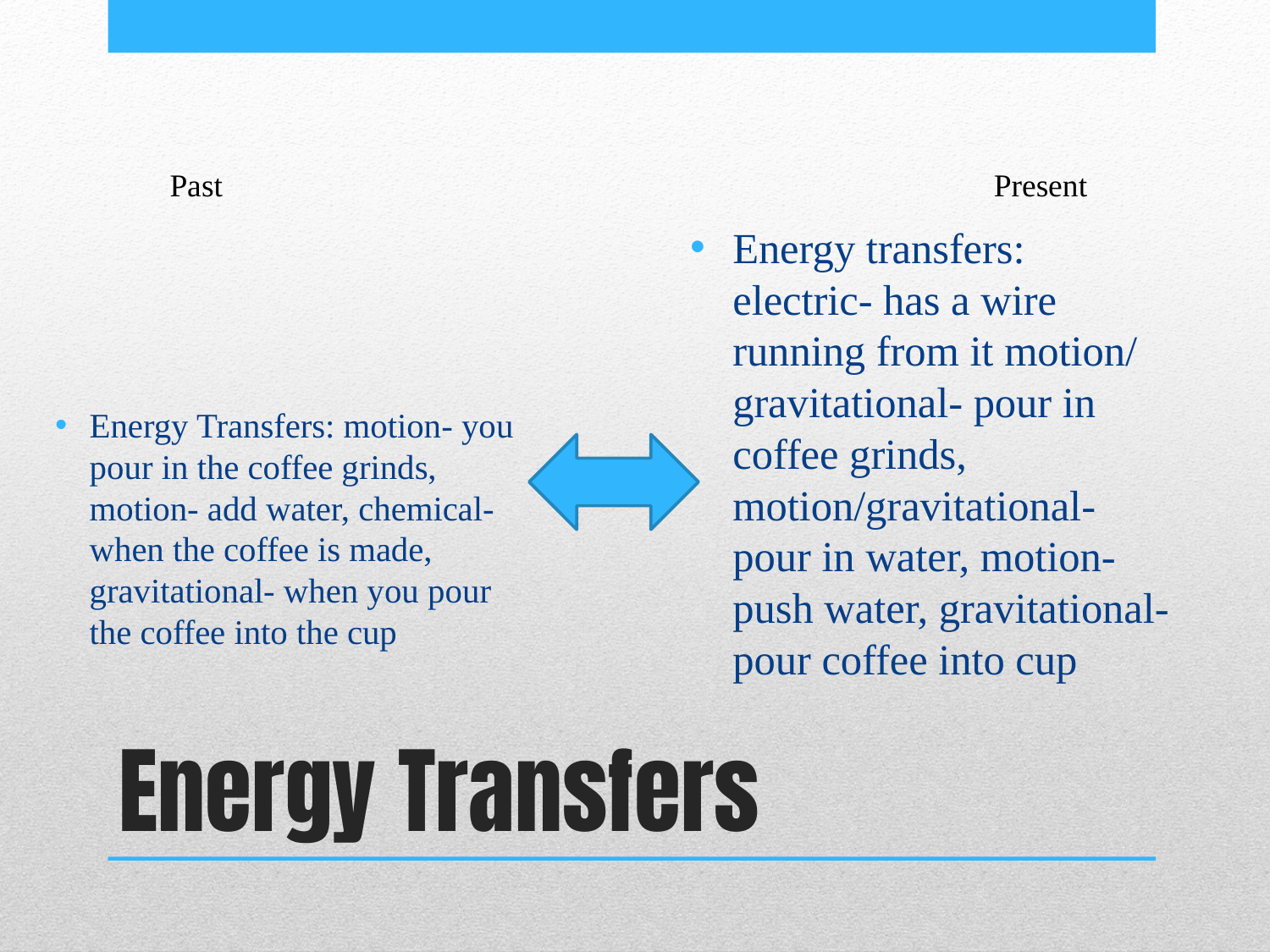

Past                                                                                                Present
Energy transfers: electric- has a wire running from it motion/ gravitational- pour in coffee grinds, motion/gravitational- pour in water, motion- push water, gravitational- pour coffee into cup

Energy Transfers: motion- you pour in the coffee grinds, motion- add water, chemical- when the coffee is made, gravitational- when you pour the coffee into the cup

# Energy Transfers